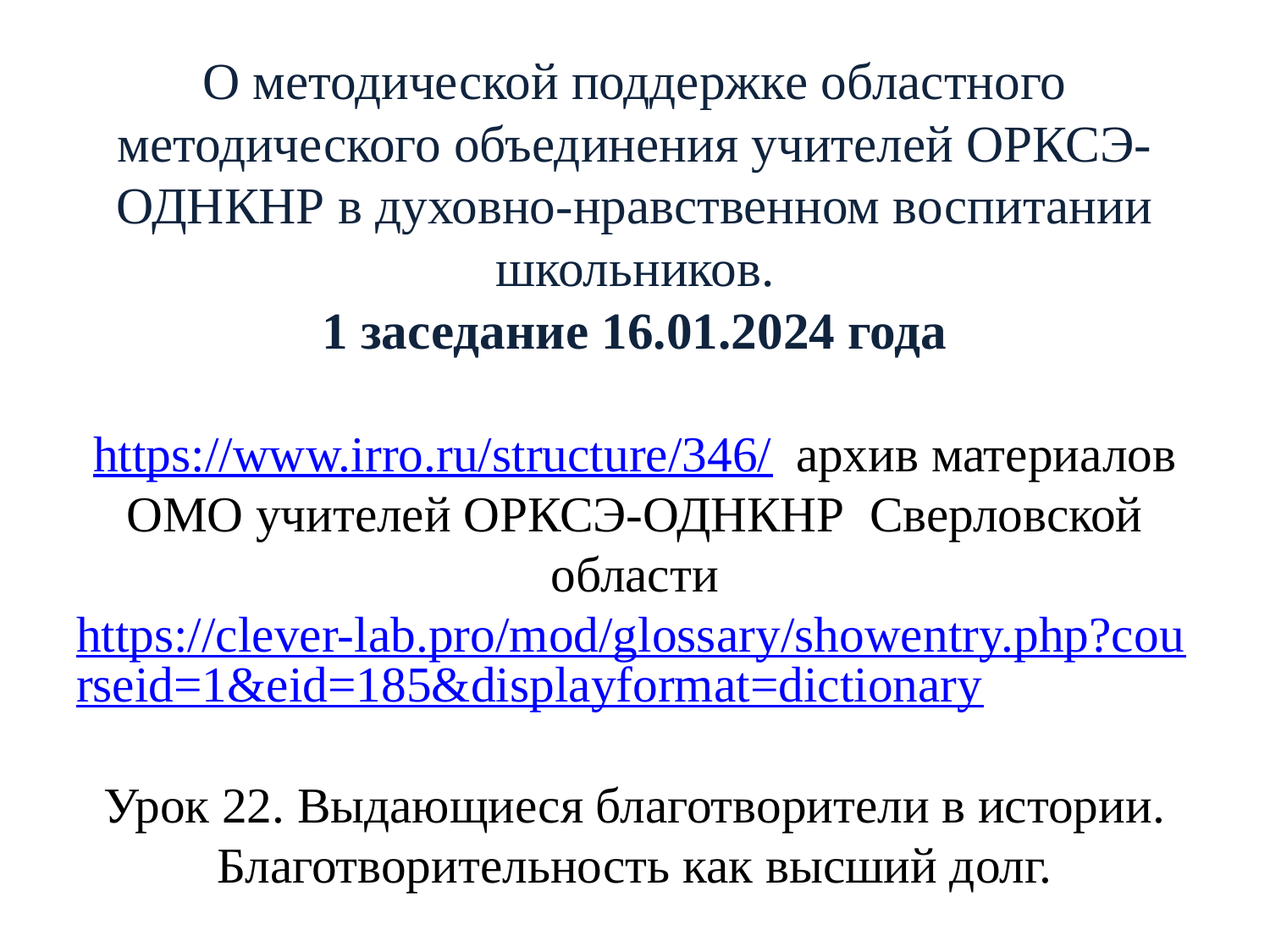

# О методической поддержке областного методического объединения учителей ОРКСЭ-ОДНКНР в духовно-нравственном воспитании школьников. 1 заседание 16.01.2024 года https://www.irro.ru/structure/346/  архив материалов ОМО учителей ОРКСЭ-ОДНКНР  Сверловской области https://clever-lab.pro/mod/glossary/showentry.php?courseid=1&eid=185&displayformat=dictionary Урок 22. Выдающиеся благотворители в истории. Благотворительность как высший долг.